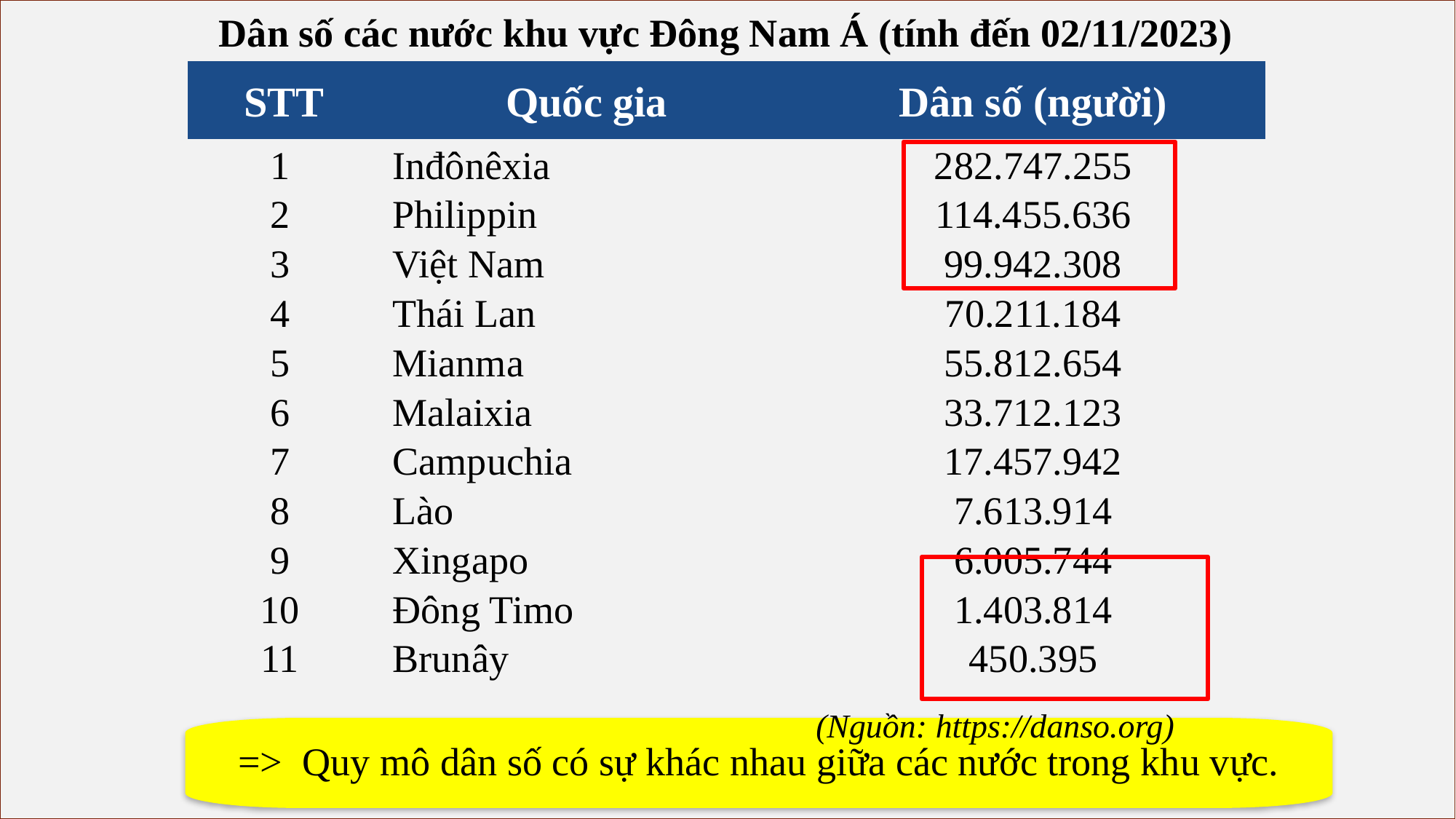

Dân số các nước khu vực Đông Nam Á (tính đến 02/11/2023)
| STT | Quốc gia | Dân số (người) |
| --- | --- | --- |
| 1 | Inđônêxia | 282.747.255 |
| 2 | Philippin | 114.455.636 |
| 3 | Việt Nam | 99.942.308 |
| 4 | Thái Lan | 70.211.184 |
| 5 | Mianma | 55.812.654 |
| 6 | Malaixia | 33.712.123 |
| 7 | Campuchia | 17.457.942 |
| 8 | Lào | 7.613.914 |
| 9 | Xingapo | 6.005.744 |
| 10 | Đông Timo | 1.403.814 |
| 11 | Brunây | 450.395 |
#

(Nguồn: https://danso.org)
=>  Quy mô dân số có sự khác nhau giữa các nước trong khu vực.